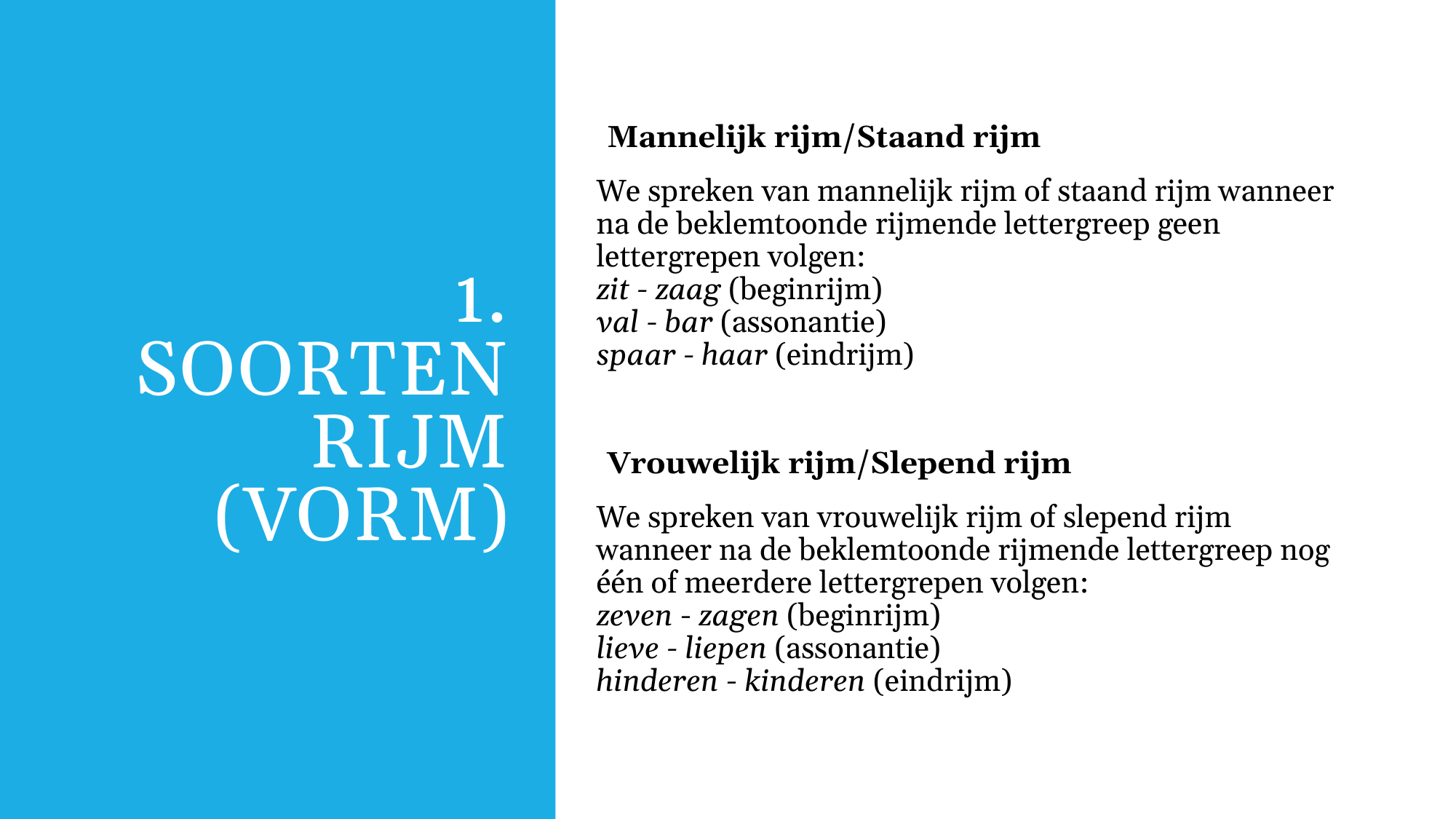

# 1. Soorten rijm (vorm)
Mannelijk rijm/Staand rijm
We spreken van mannelijk rijm of staand rijm wanneer na de beklemtoonde rijmende lettergreep geen lettergrepen volgen:
zit - zaag (beginrijm)
val - bar (assonantie)
spaar - haar (eindrijm)

Vrouwelijk rijm/Slepend rijm
We spreken van vrouwelijk rijm of slepend rijm wanneer na de beklemtoonde rijmende lettergreep nog één of meerdere lettergrepen volgen:
zeven - zagen (beginrijm)
lieve - liepen (assonantie)
hinderen - kinderen (eindrijm)